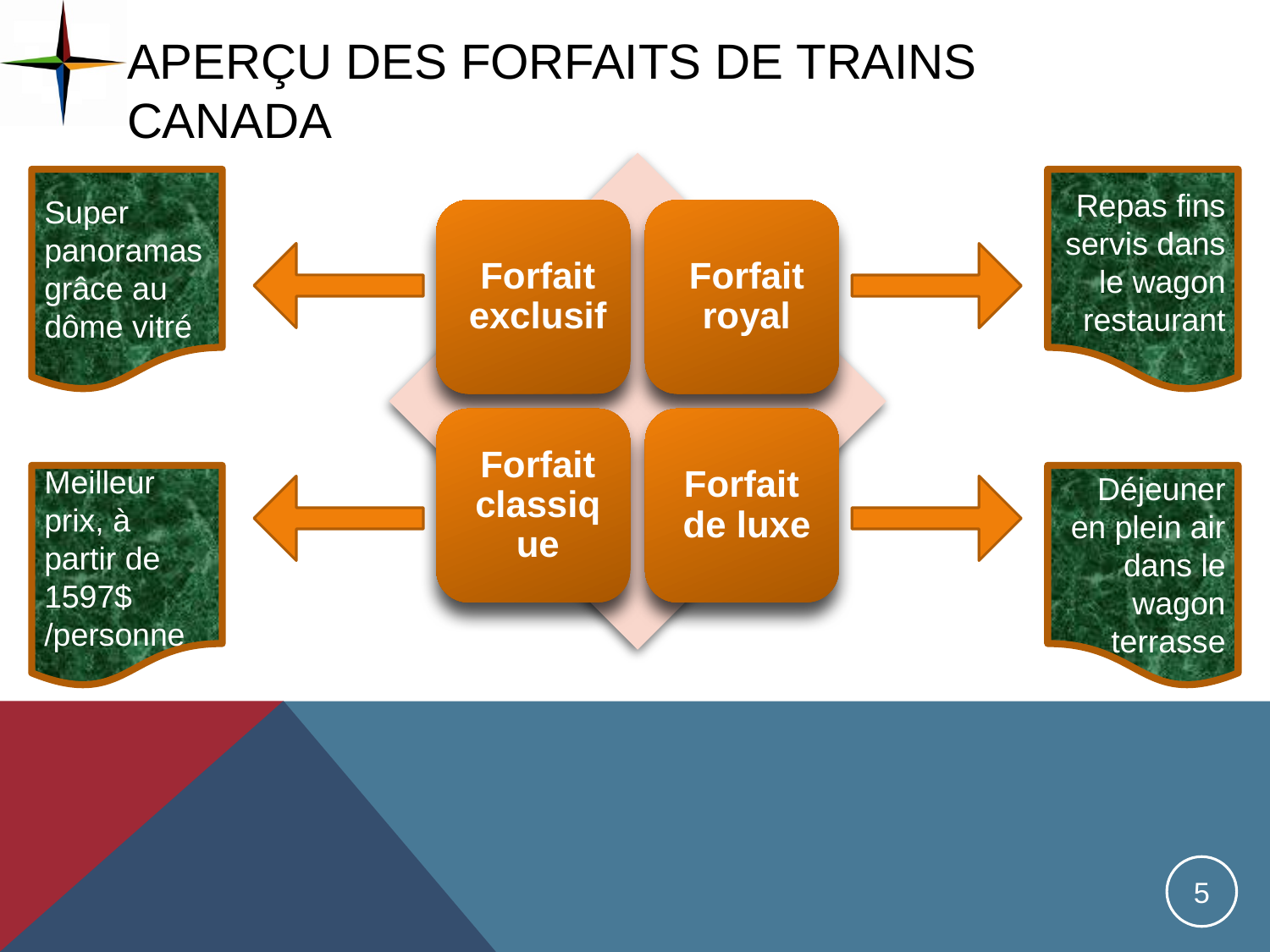

# APERÇU DES Forfaits DE Trains Canada
Forfait exclusif
Forfait royal
Forfait classique
Forfait
de luxe
Super panoramas grâce au dôme vitré
Repas fins servis dans le wagon restaurant

Meilleur prix, à partir de 1597$ /personne
Déjeuner en plein air dans le wagon terrasse

5